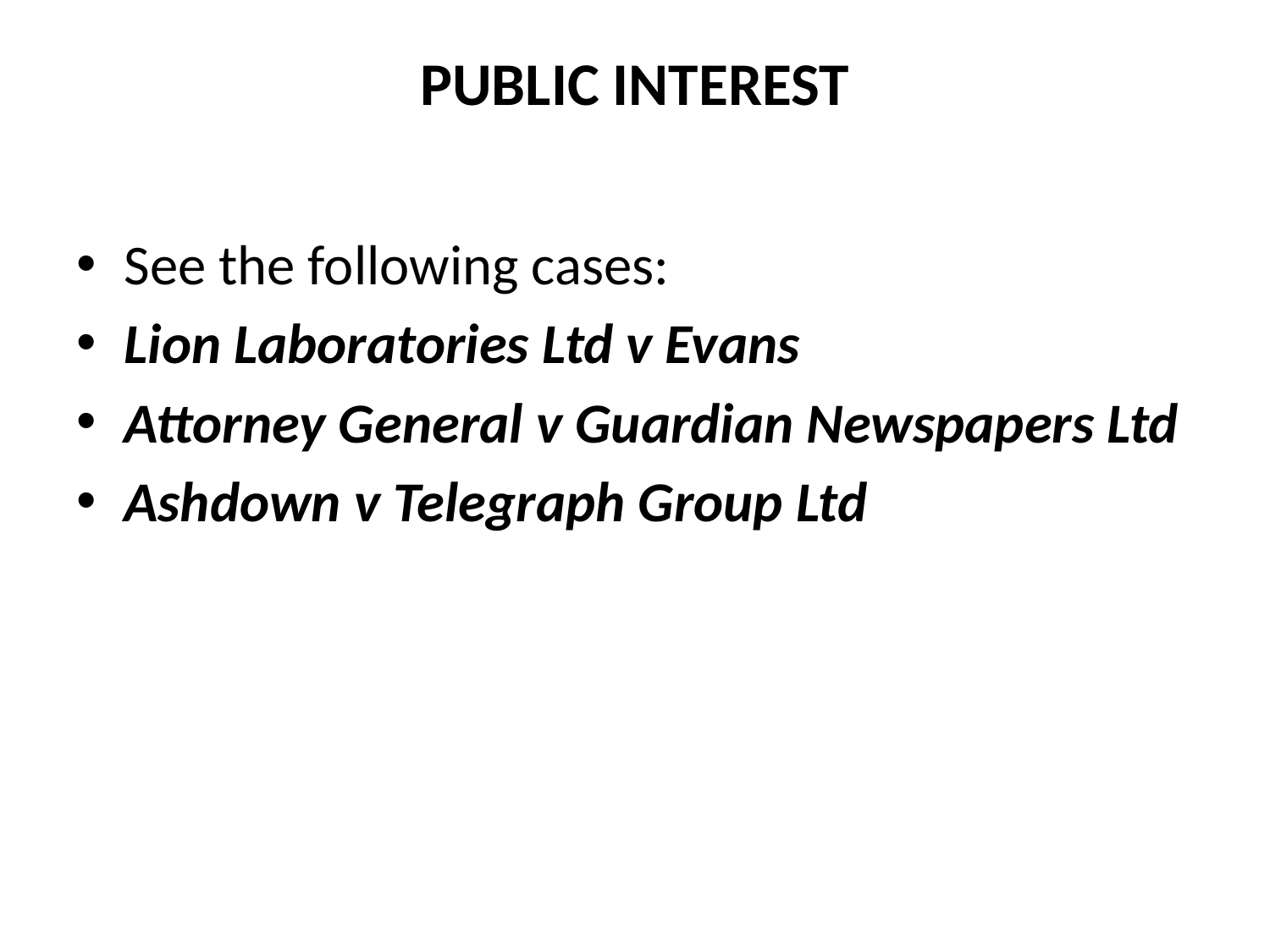

# PUBLIC INTEREST
See the following cases:
Lion Laboratories Ltd v Evans
Attorney General v Guardian Newspapers Ltd
Ashdown v Telegraph Group Ltd